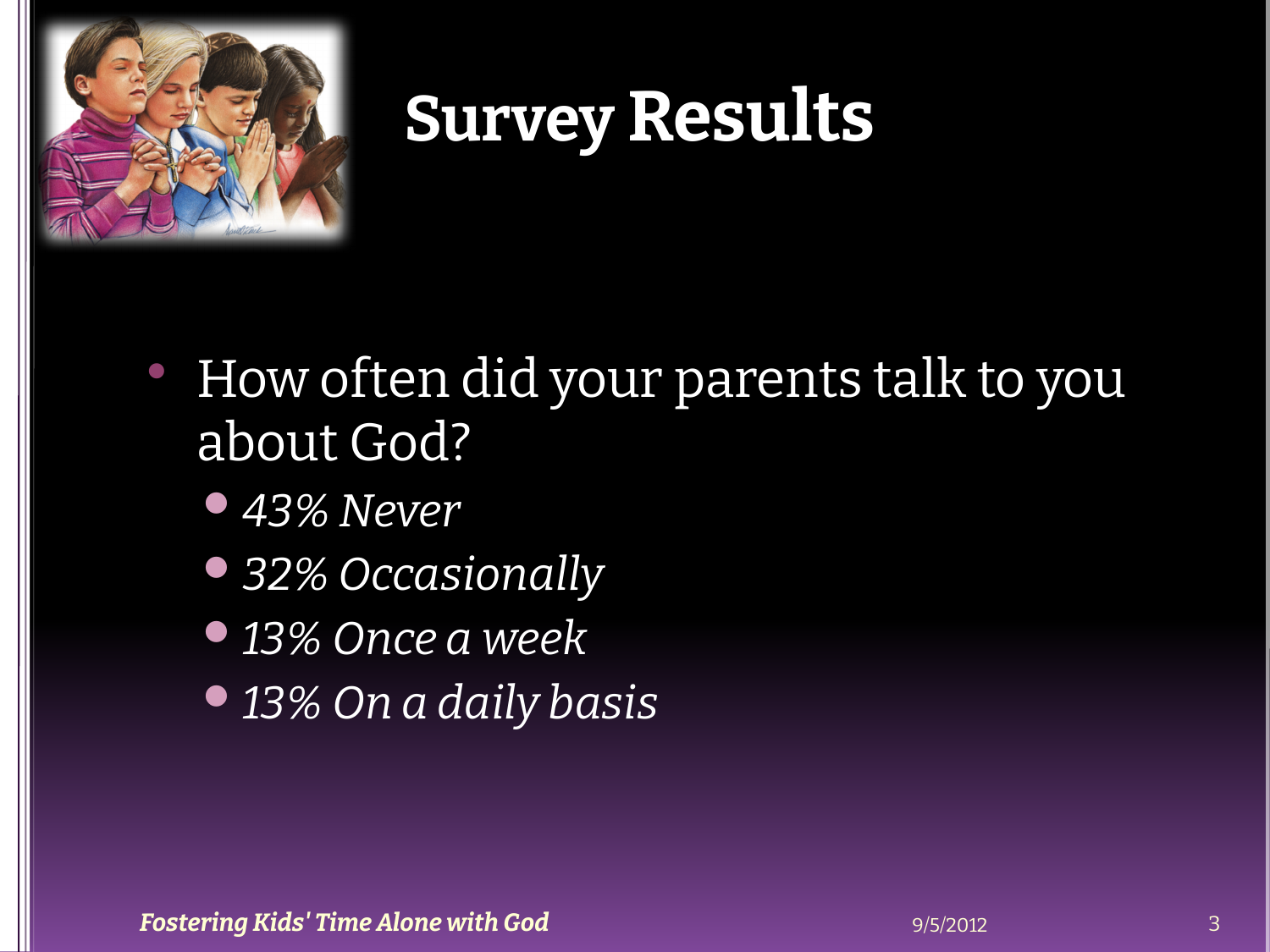

# Survey Results
How often did your parents talk to you about God?
43% Never
32% Occasionally
13% Once a week
13% On a daily basis
Fostering Kids' Time Alone with God
9/5/2012
3